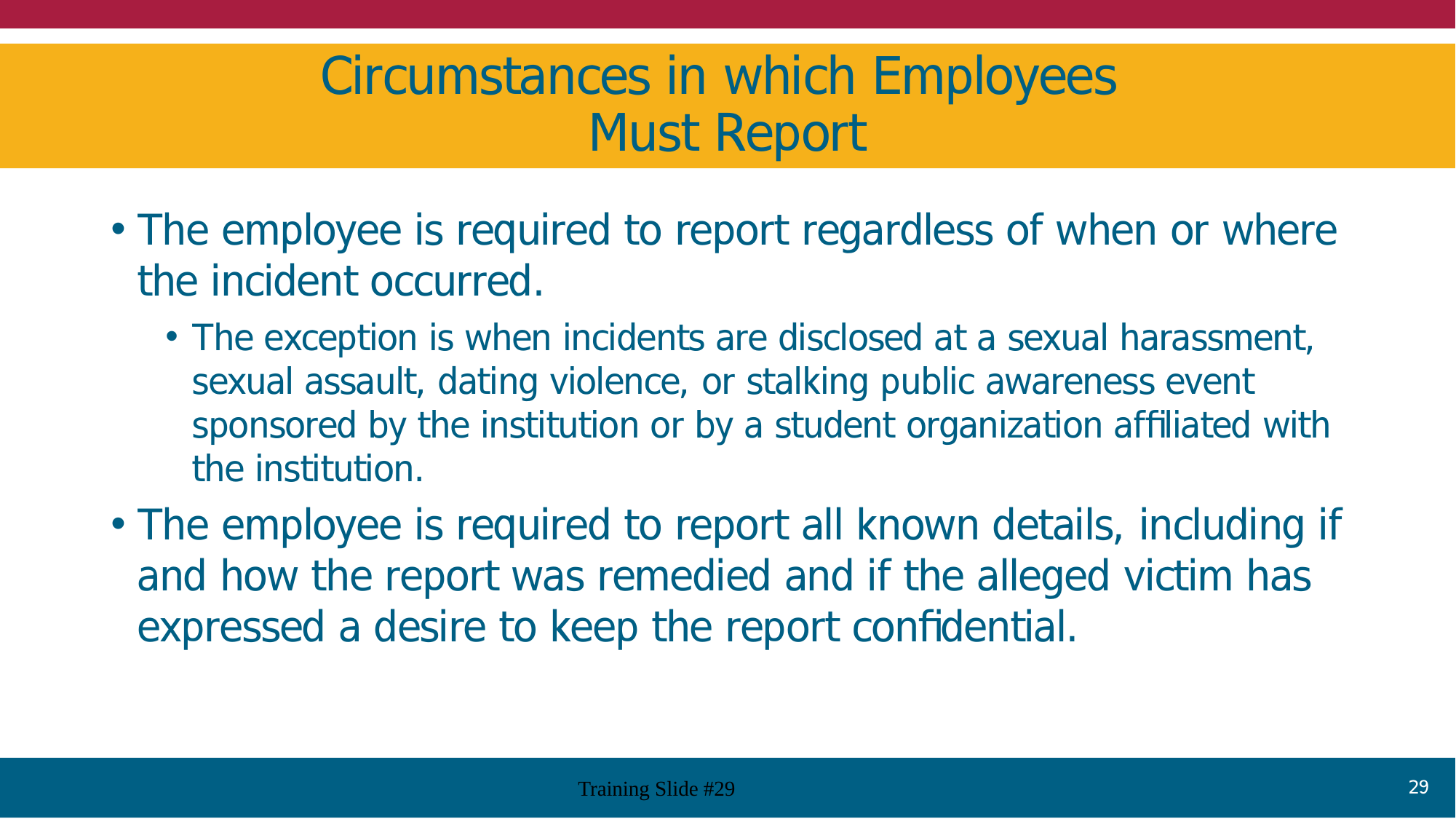

# Circumstances in which Employees Must Report
The employee is required to report regardless of when or where the incident occurred.
The exception is when incidents are disclosed at a sexual harassment, sexual assault, dating violence, or stalking public awareness event sponsored by the institution or by a student organization affiliated with the institution.
The employee is required to report all known details, including if and how the report was remedied and if the alleged victim has expressed a desire to keep the report confidential.

29
Training Slide #29